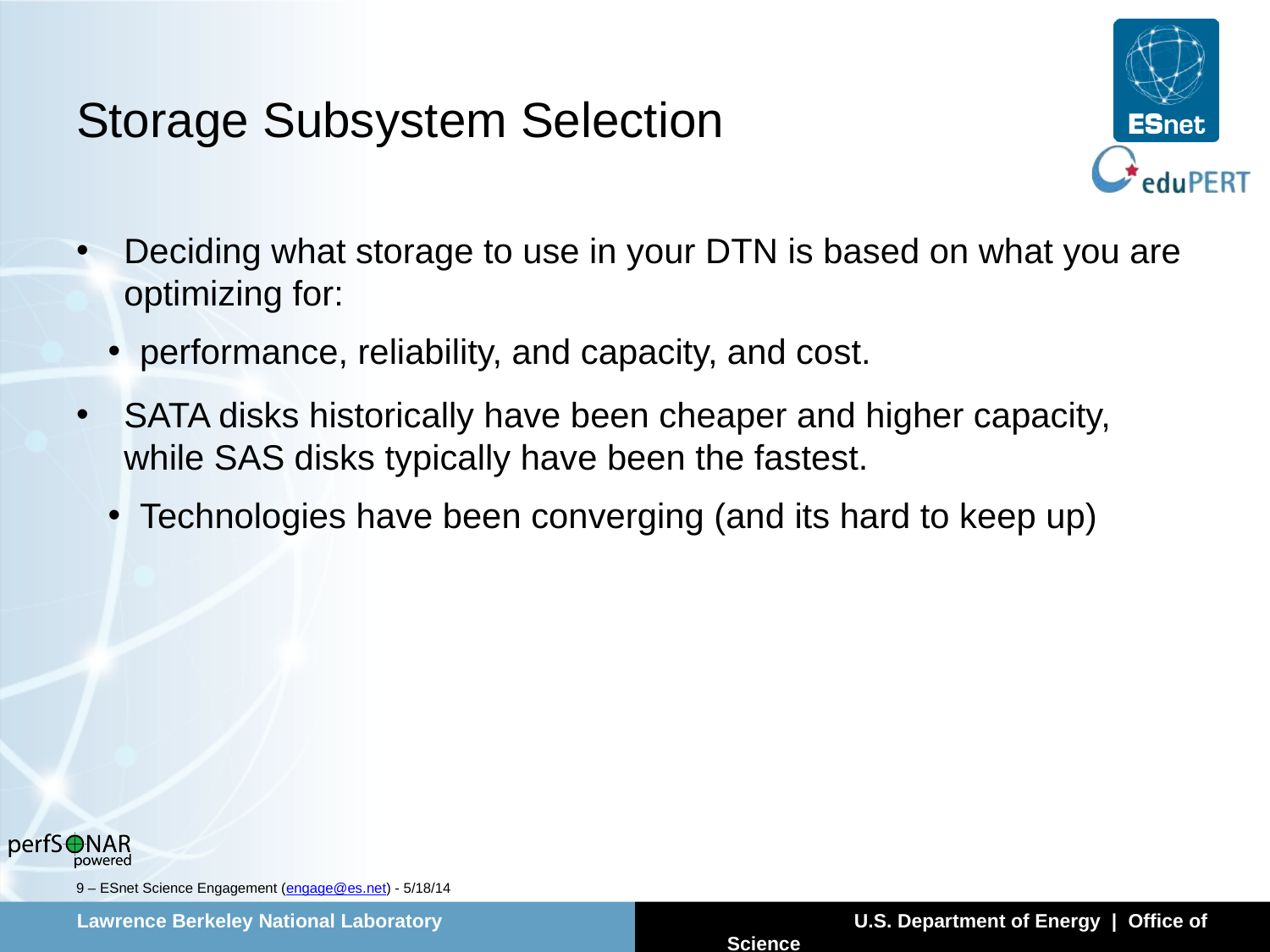

# Storage Subsystem Selection
Deciding what storage to use in your DTN is based on what you are optimizing for:
performance, reliability, and capacity, and cost.
SATA disks historically have been cheaper and higher capacity, while SAS disks typically have been the fastest.
Technologies have been converging (and its hard to keep up)
9 – ESnet Science Engagement (engage@es.net) - 5/18/14